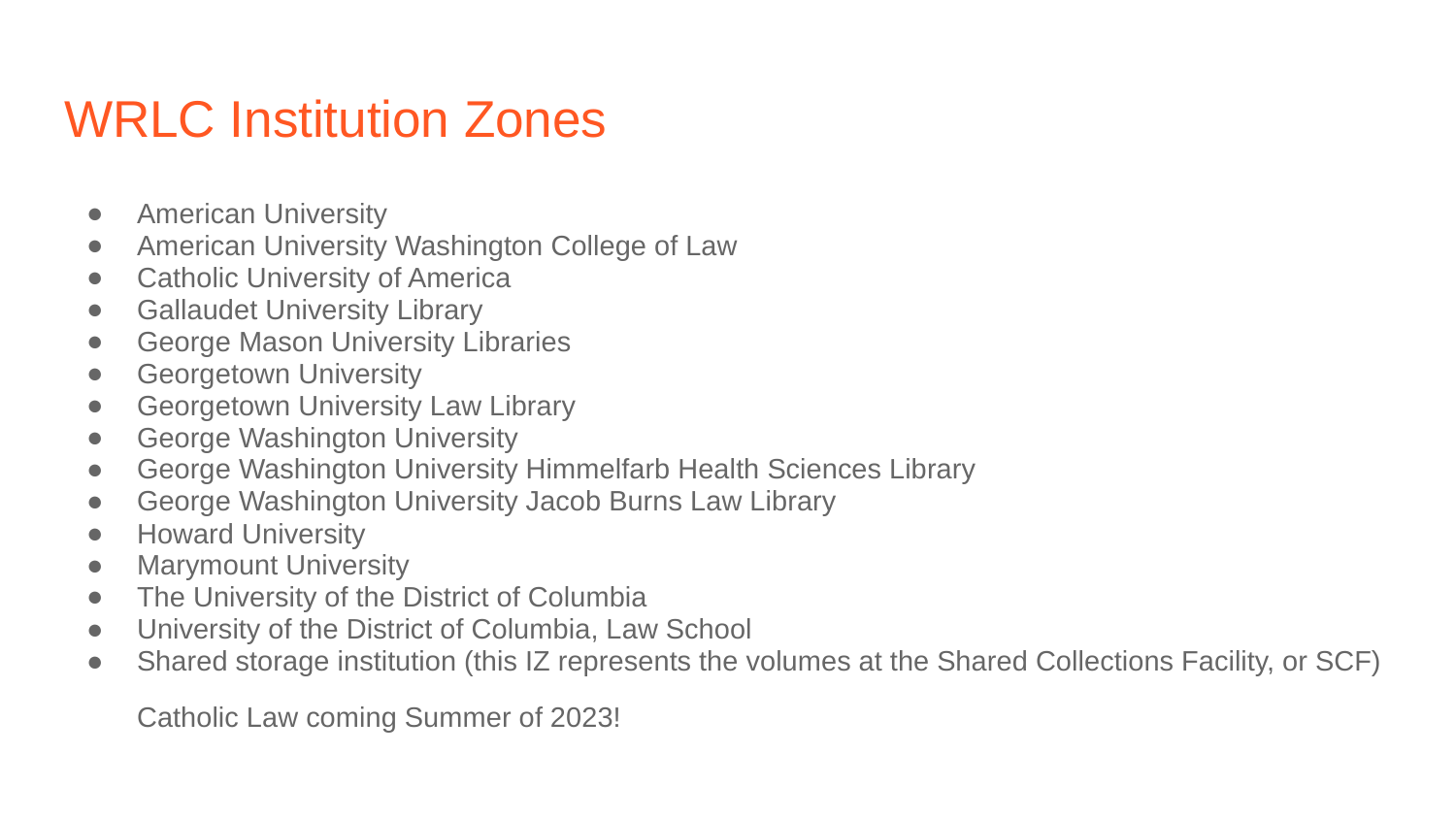

# WRLC Institution Zones
American University
American University Washington College of Law
Catholic University of America
Gallaudet University Library
George Mason University Libraries
Georgetown University
Georgetown University Law Library
George Washington University
George Washington University Himmelfarb Health Sciences Library
George Washington University Jacob Burns Law Library
Howard University
Marymount University
The University of the District of Columbia
University of the District of Columbia, Law School
Shared storage institution (this IZ represents the volumes at the Shared Collections Facility, or SCF)
Catholic Law coming Summer of 2023!